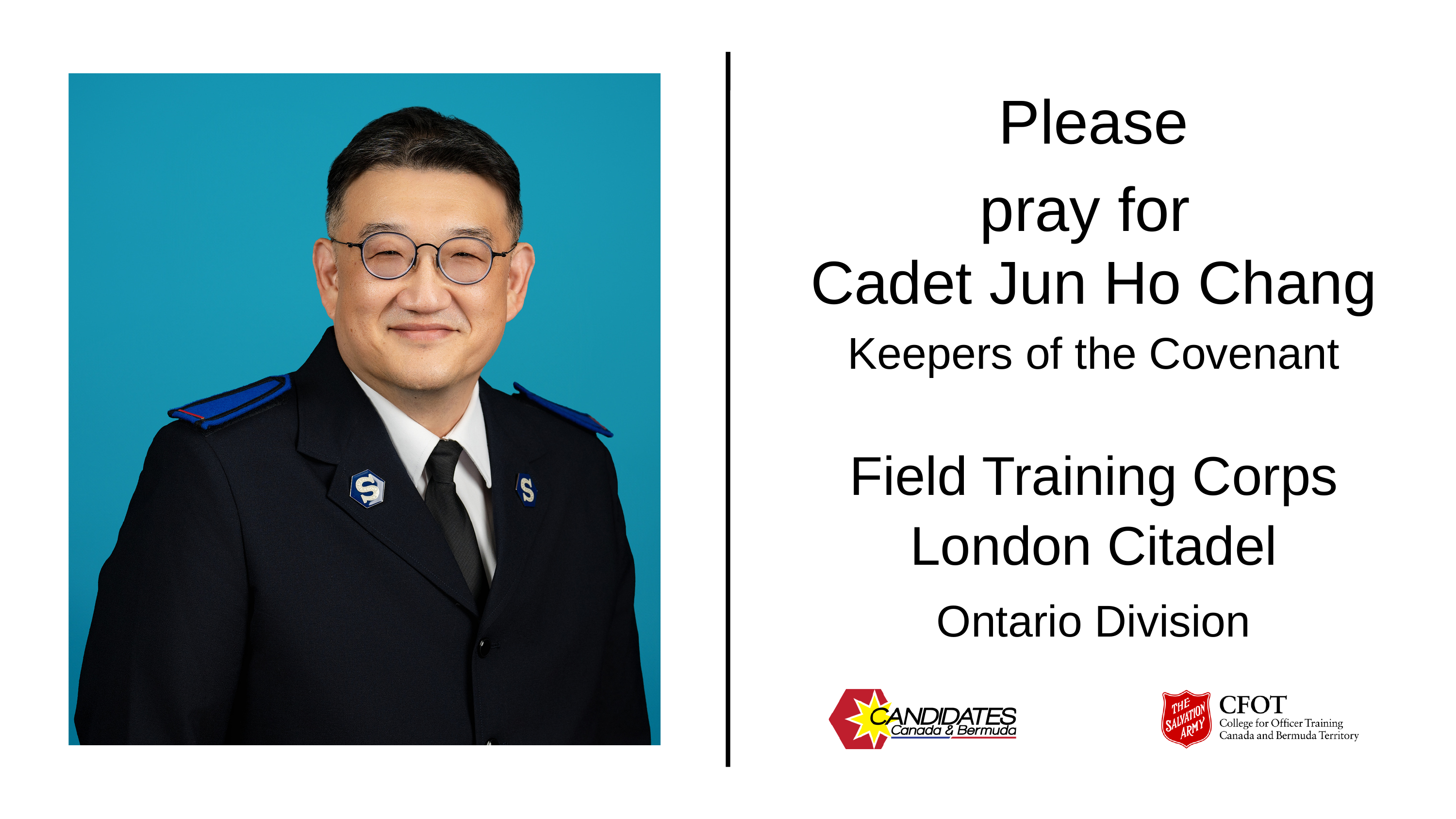

Please pray for

Cadet Jun Ho Chang
Keepers of the Covenant

Field Training Corps
London Citadel
Ontario Division